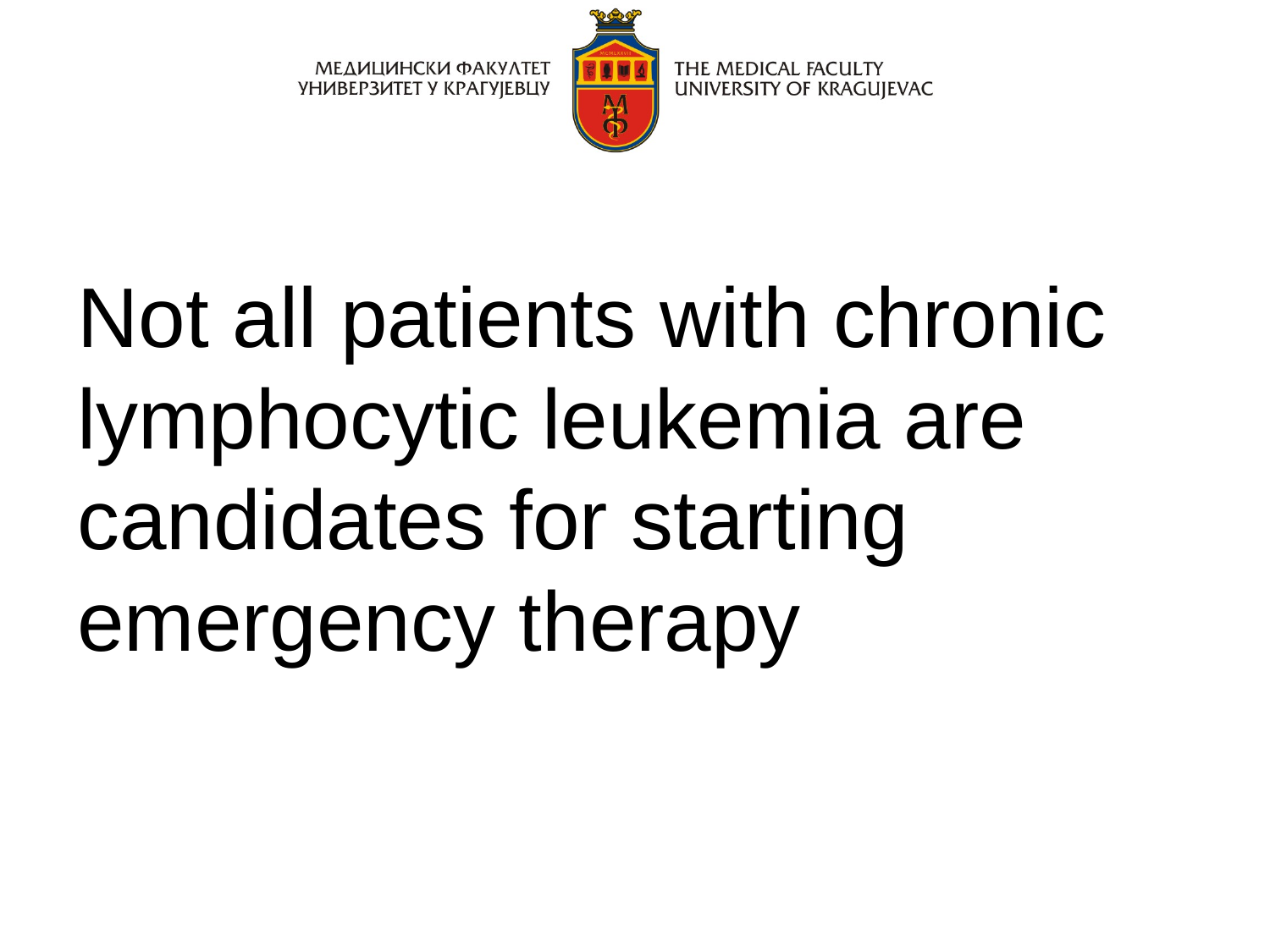

Not all patients with chronic lymphocytic leukemia are candidates for starting emergency therapy